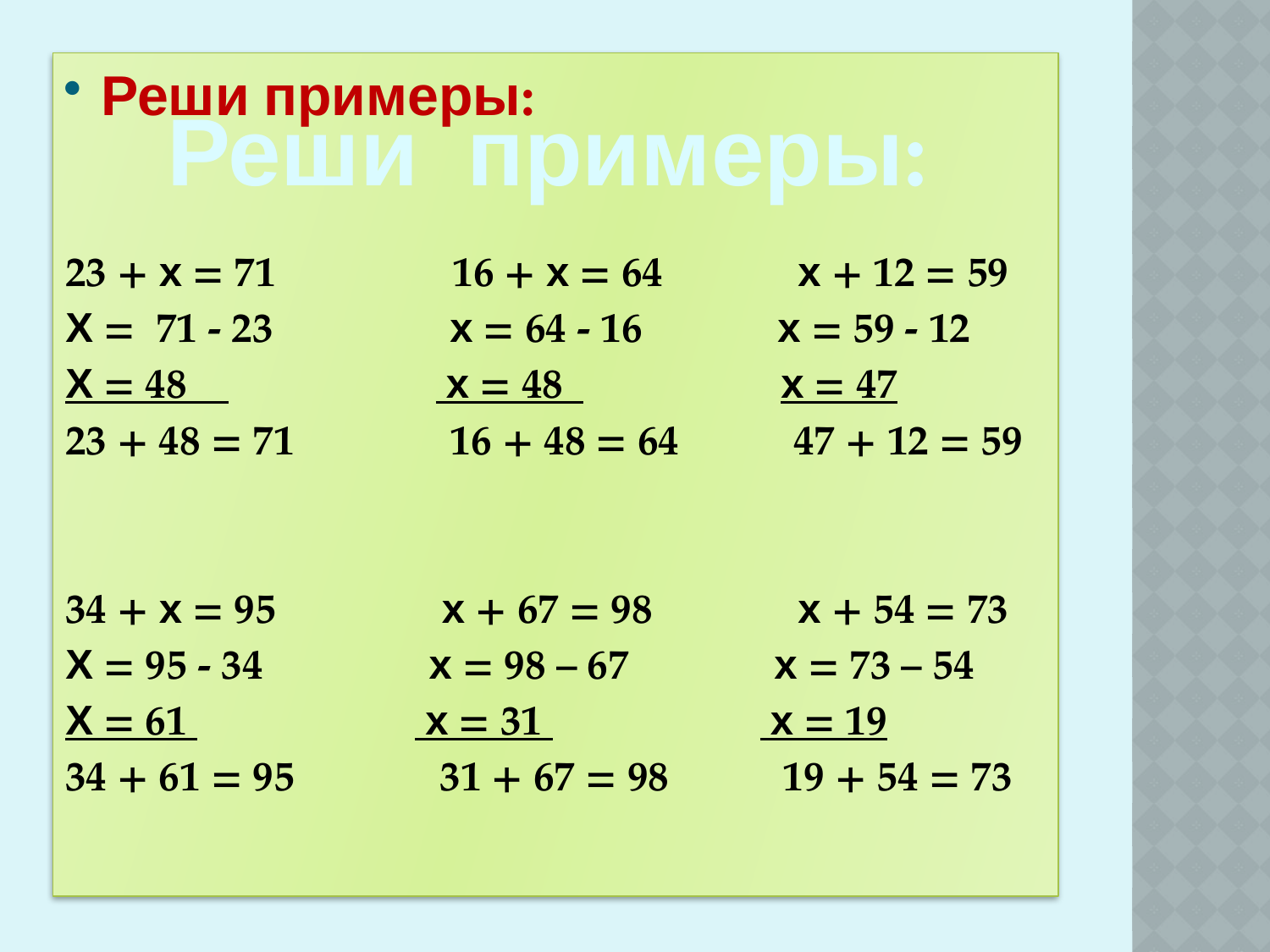

Реши примеры:

23 + х = 71                 16 + х = 64             х + 12 = 59
Х =  71 - 23                 х = 64 - 16             х = 59 - 12
Х = 48                         х = 48                     х = 47
23 + 48 = 71               16 + 48 = 64           47 + 12 = 59

34 + х = 95                х + 67 = 98              х + 54 = 73
Х = 95 - 34                х = 98 – 67              х = 73 – 54
Х = 61                       х = 31                      х = 19
34 + 61 = 95              31 + 67 = 98           19 + 54 = 73

Реши  примеры: